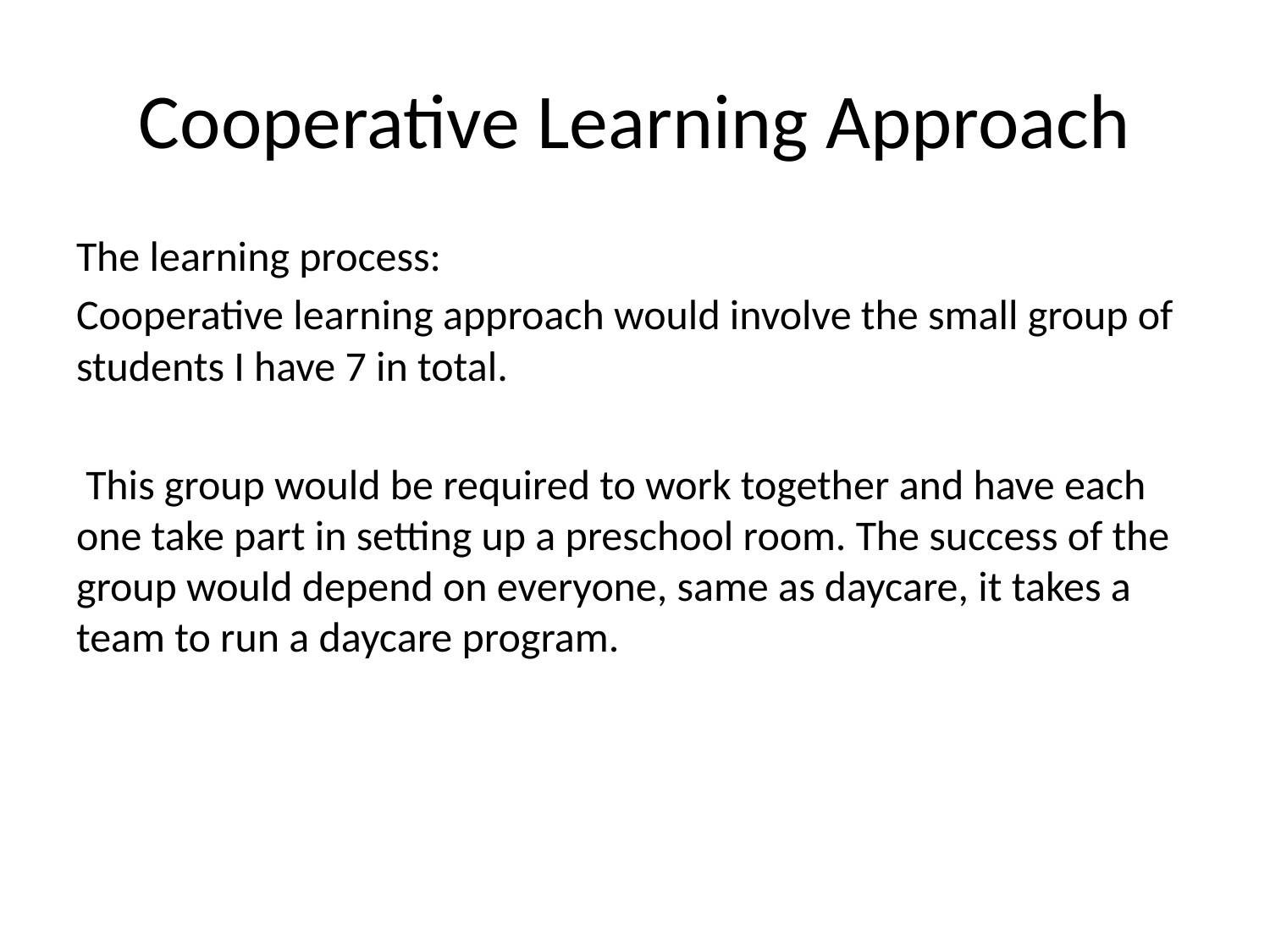

# Cooperative Learning Approach
The learning process:
Cooperative learning approach would involve the small group of students I have 7 in total.

 This group would be required to work together and have each one take part in setting up a preschool room. The success of the group would depend on everyone, same as daycare, it takes a team to run a daycare program.